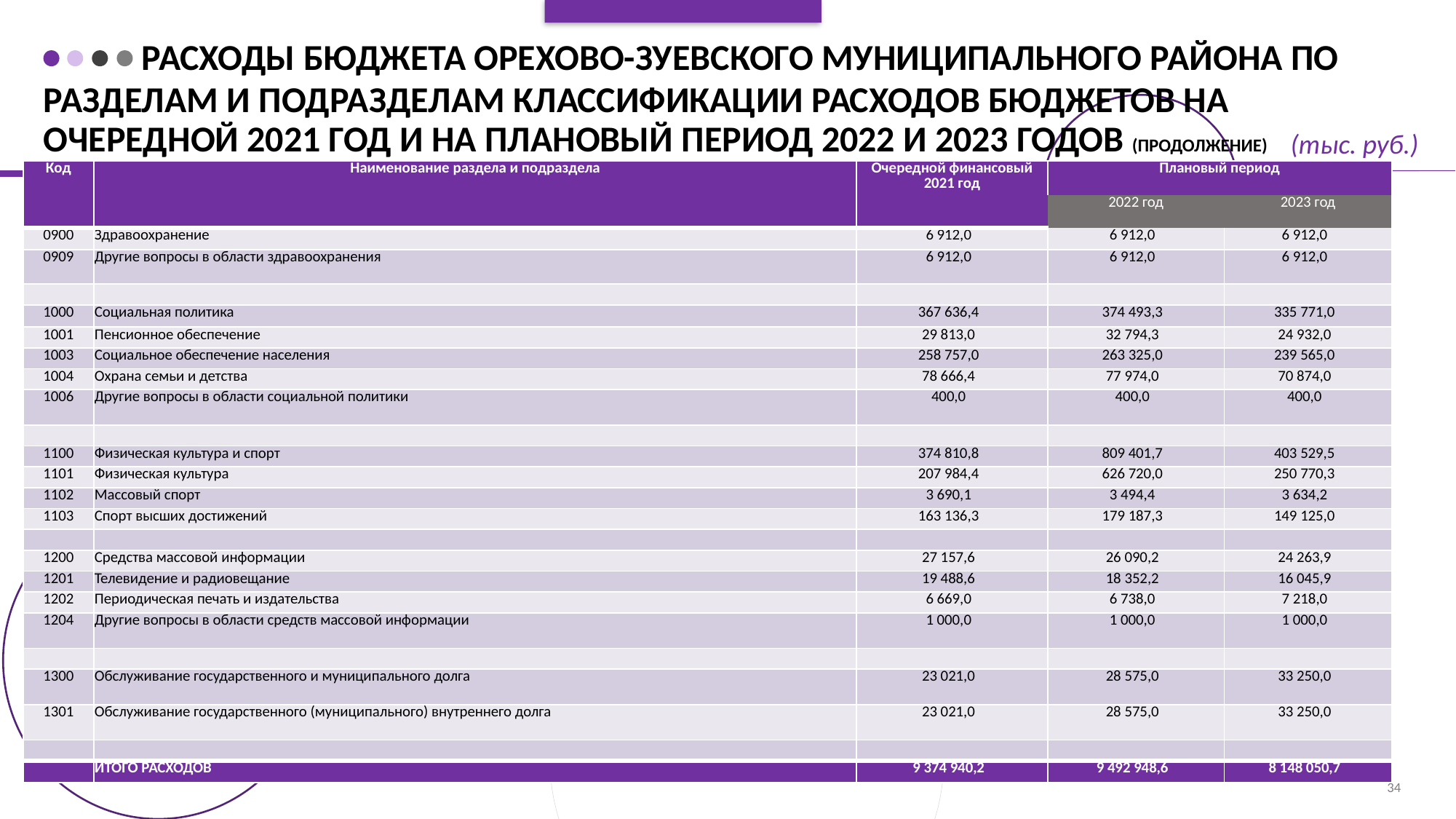

Расходы бюджета Орехово-Зуевского муниципального района по разделам и подразделам классификации расходов бюджетов на очередной 2021 год и на плановый период 2022 и 2023 годов (продолжение)

(тыс. руб.)
| Код | Наименование раздела и подраздела | Очередной финансовый 2021 год | Плановый период |  |
| --- | --- | --- | --- | --- |
|  |  |  | 2022 год | 2023 год |
| 0900 | Здравоохранение | 6 912,0 | 6 912,0 | 6 912,0 |
| 0909 | Другие вопросы в области здравоохранения | 6 912,0 | 6 912,0 | 6 912,0 |
|  |  |  |  |  |
| 1000 | Социальная политика | 367 636,4 | 374 493,3 | 335 771,0 |
| 1001 | Пенсионное обеспечение | 29 813,0 | 32 794,3 | 24 932,0 |
| 1003 | Социальное обеспечение населения | 258 757,0 | 263 325,0 | 239 565,0 |
| 1004 | Охрана семьи и детства | 78 666,4 | 77 974,0 | 70 874,0 |
| 1006 | Другие вопросы в области социальной политики | 400,0 | 400,0 | 400,0 |
|  |  |  |  |  |
| 1100 | Физическая культура и спорт | 374 810,8 | 809 401,7 | 403 529,5 |
| 1101 | Физическая культура | 207 984,4 | 626 720,0 | 250 770,3 |
| 1102 | Массовый спорт | 3 690,1 | 3 494,4 | 3 634,2 |
| 1103 | Спорт высших достижений | 163 136,3 | 179 187,3 | 149 125,0 |
|  |  |  |  |  |
| 1200 | Средства массовой информации | 27 157,6 | 26 090,2 | 24 263,9 |
| 1201 | Телевидение и радиовещание | 19 488,6 | 18 352,2 | 16 045,9 |
| 1202 | Периодическая печать и издательства | 6 669,0 | 6 738,0 | 7 218,0 |
| 1204 | Другие вопросы в области средств массовой информации | 1 000,0 | 1 000,0 | 1 000,0 |
|  |  |  |  |  |
| 1300 | Обслуживание государственного и муниципального долга | 23 021,0 | 28 575,0 | 33 250,0 |
| 1301 | Обслуживание государственного (муниципального) внутреннего долга | 23 021,0 | 28 575,0 | 33 250,0 |
|  |  |  |  |  |
|  | ИТОГО РАСХОДОВ | 9 374 940,2 | 9 492 948,6 | 8 148 050,7 |

34